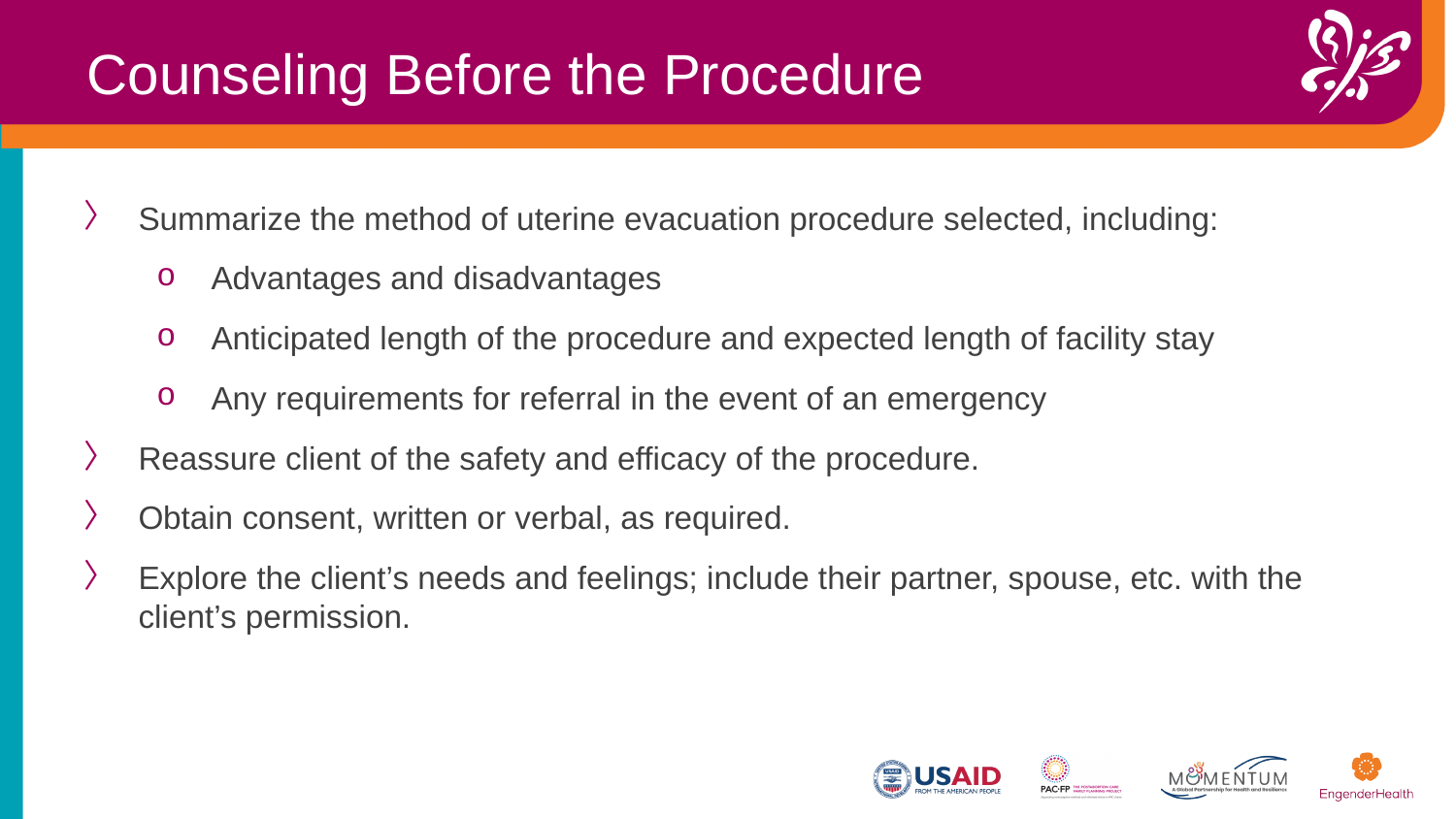

Counseling Before the Procedure
Summarize the method of uterine evacuation procedure selected, including:
Advantages and disadvantages
Anticipated length of the procedure and expected length of facility stay
Any requirements for referral in the event of an emergency
Reassure client of the safety and efficacy of the procedure.
Obtain consent, written or verbal, as required.
Explore the client’s needs and feelings; include their partner, spouse, etc. with the client’s permission.